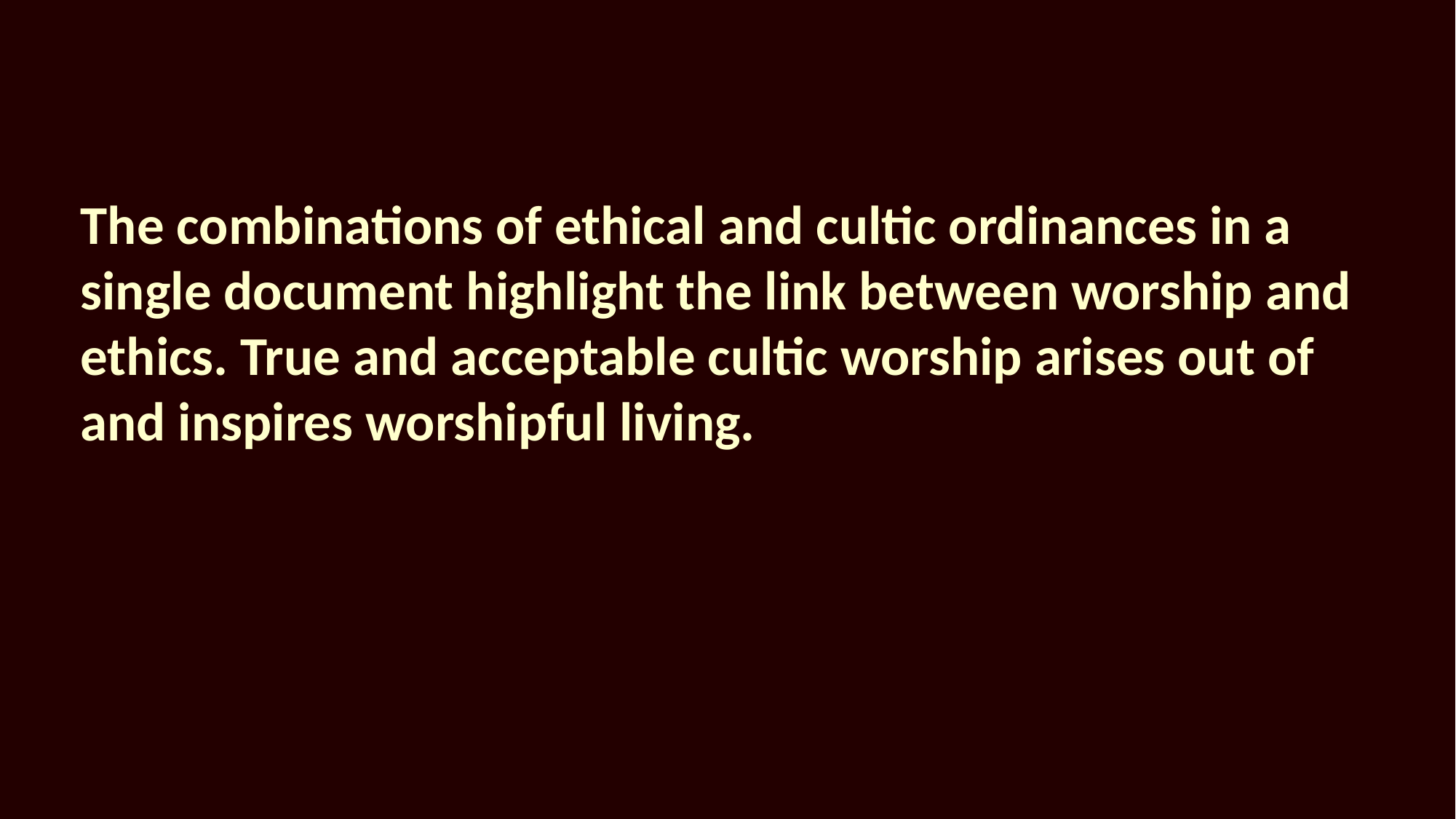

The combinations of ethical and cultic ordinances in a single document highlight the link between worship and ethics. True and acceptable cultic worship arises out of and inspires worshipful living.